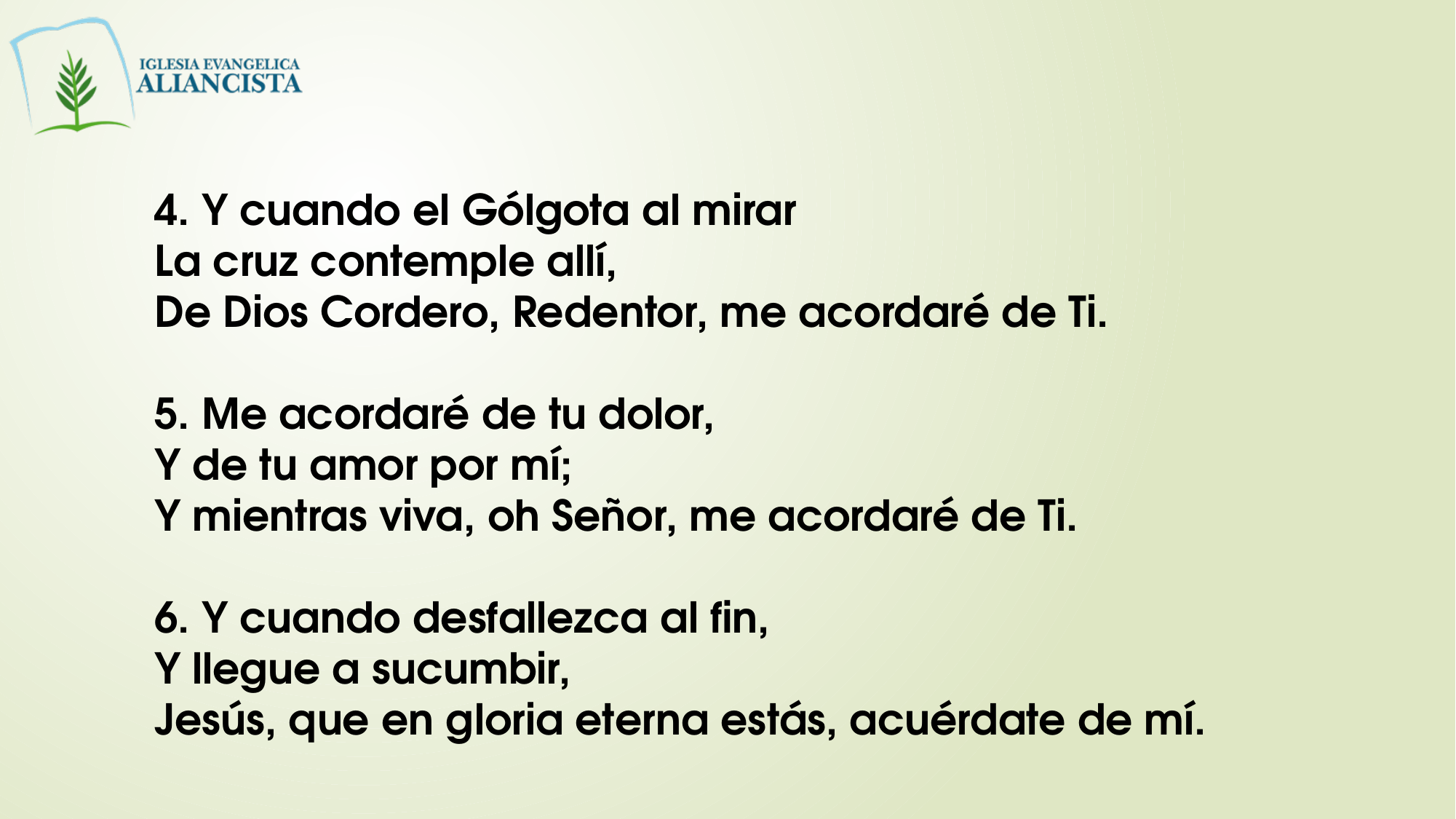

4. Y cuando el Gólgota al mirar
La cruz contemple allí,
De Dios Cordero, Redentor, me acordaré de Ti.

5. Me acordaré de tu dolor,
Y de tu amor por mí;
Y mientras viva, oh Señor, me acordaré de Ti.

6. Y cuando desfallezca al fin,
Y llegue a sucumbir,
Jesús, que en gloria eterna estás, acuérdate de mí.